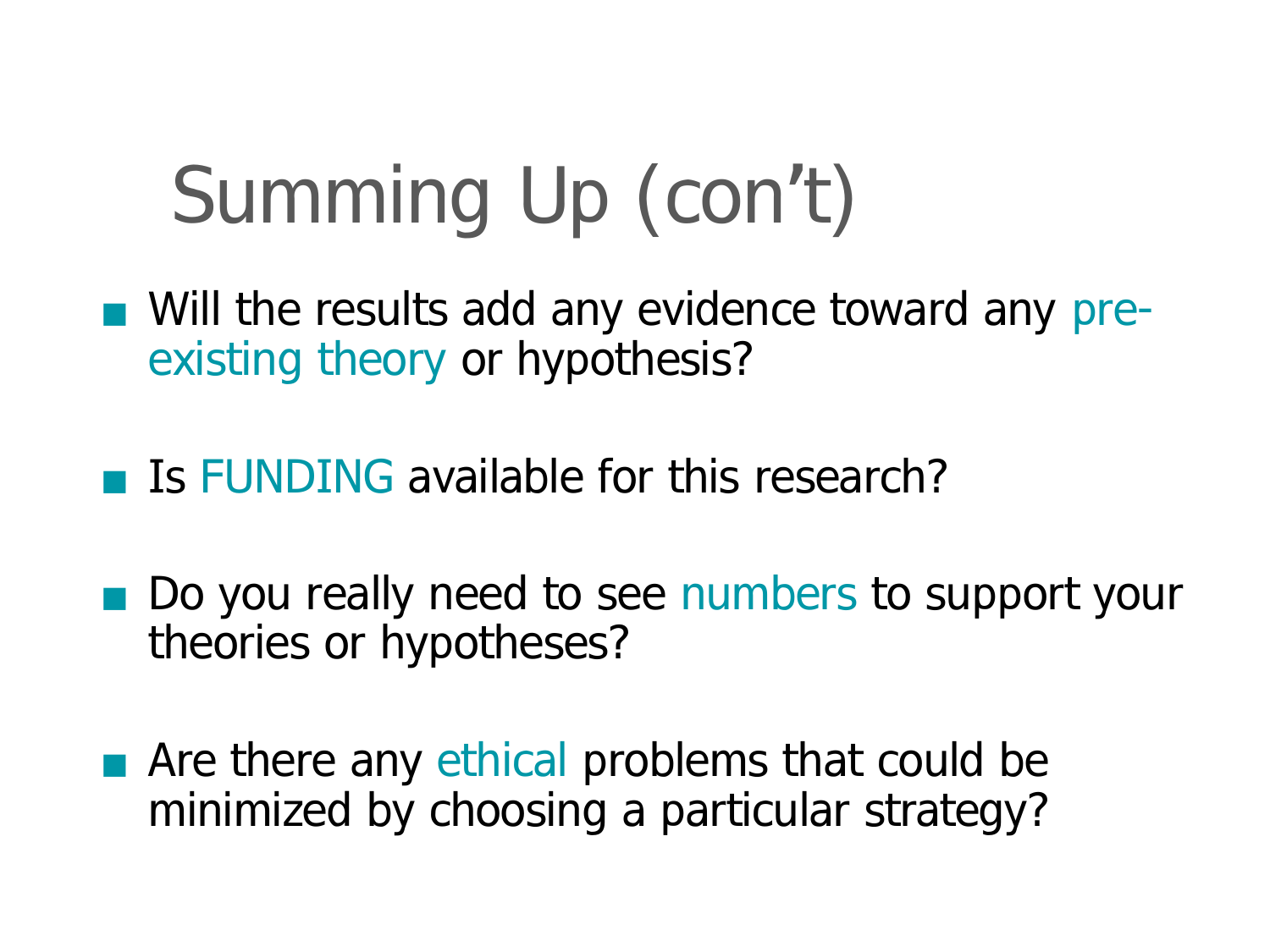

# Summing Up (con’t)
Will the results add any evidence toward any pre-existing theory or hypothesis?

Is FUNDING available for this research?

Do you really need to see numbers to support your theories or hypotheses?

Are there any ethical problems that could be minimized by choosing a particular strategy?